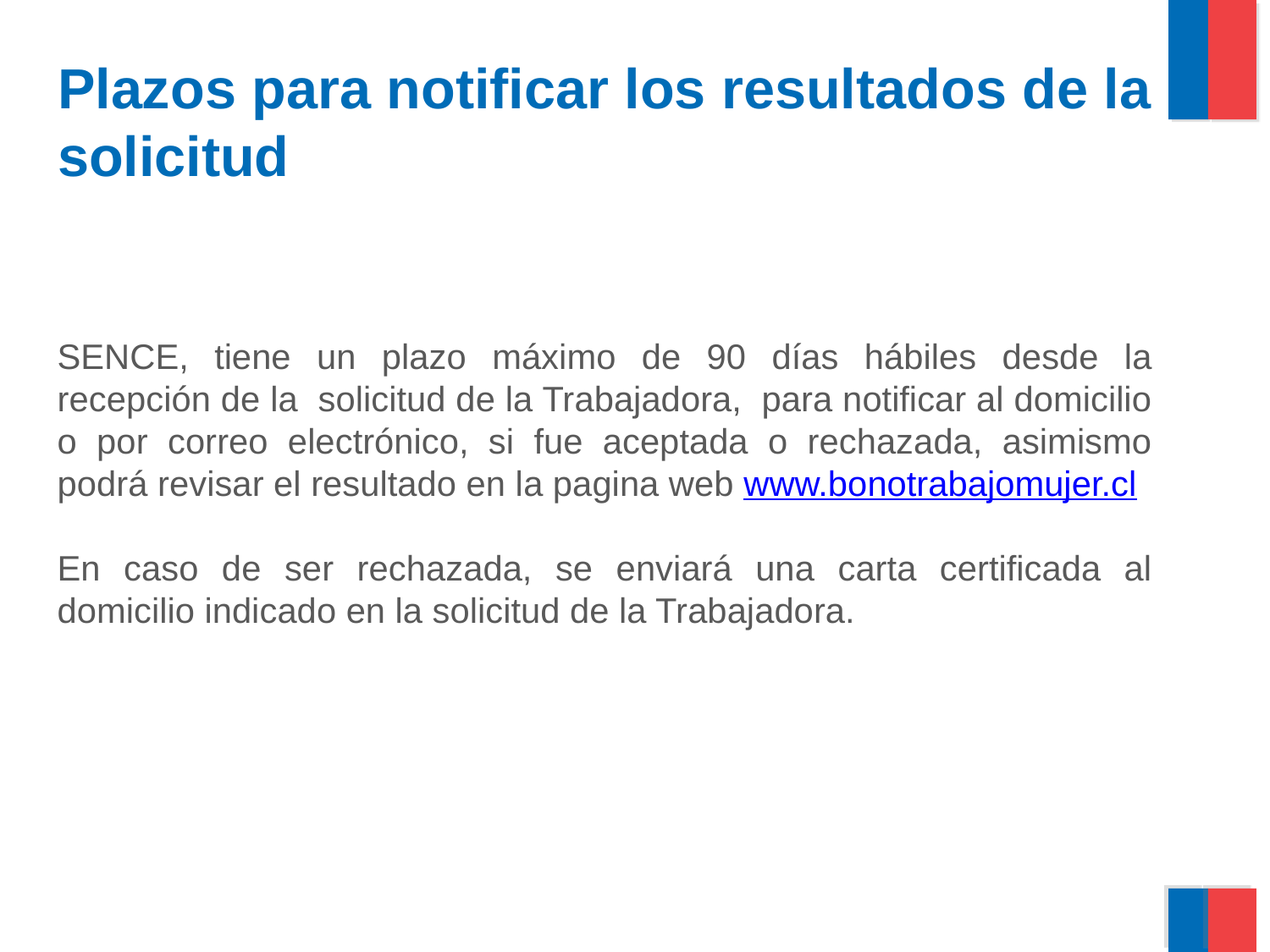

Plazos para notificar los resultados de la solicitud
SENCE, tiene un plazo máximo de 90 días hábiles desde la recepción de la  solicitud de la Trabajadora,  para notificar al domicilio o por correo electrónico, si fue aceptada o rechazada, asimismo podrá revisar el resultado en la pagina web www.bonotrabajomujer.cl

En caso de ser rechazada, se enviará una carta certificada al domicilio indicado en la solicitud de la Trabajadora.